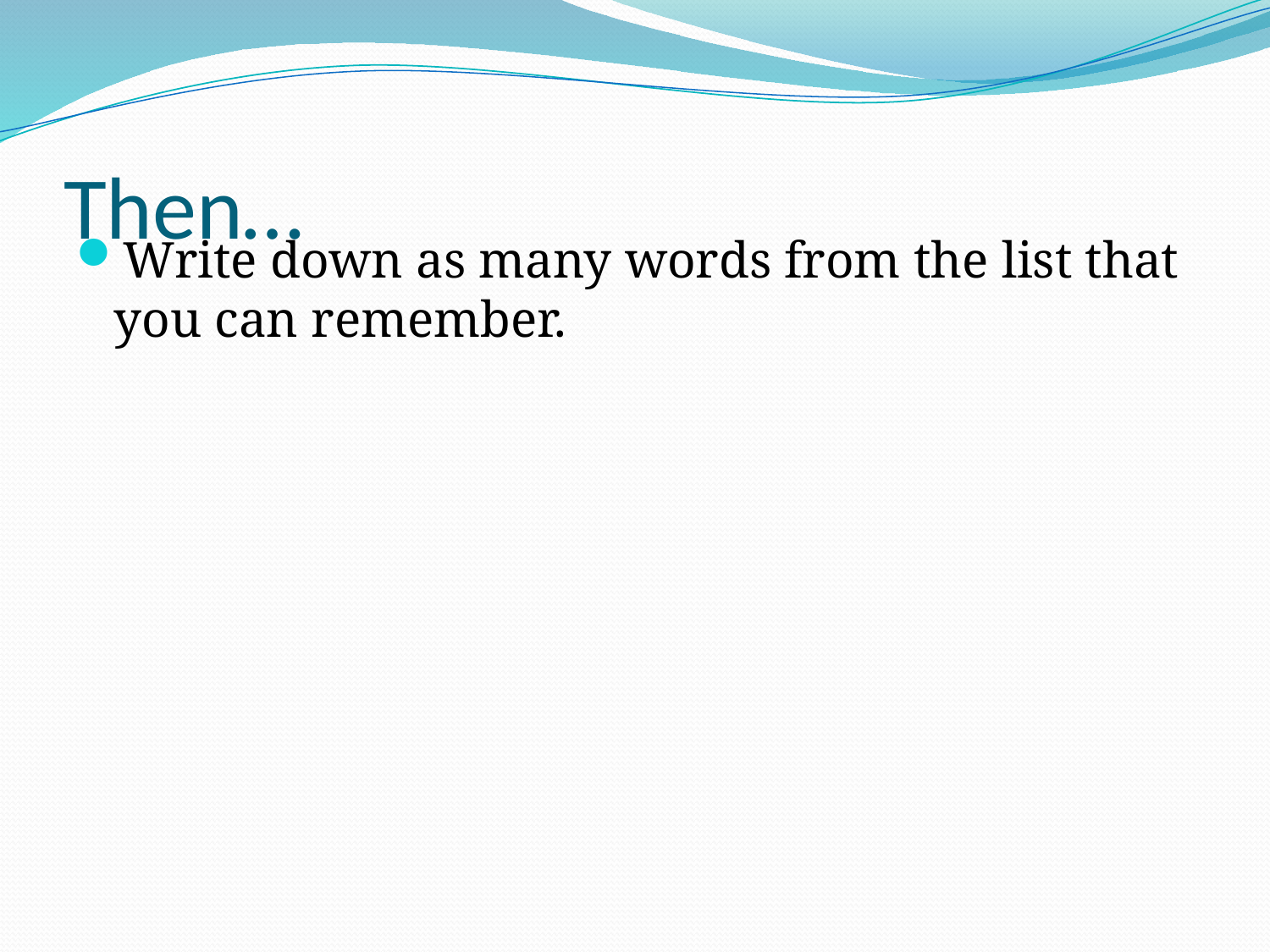

# Then…
Write down as many words from the list that  you can remember.